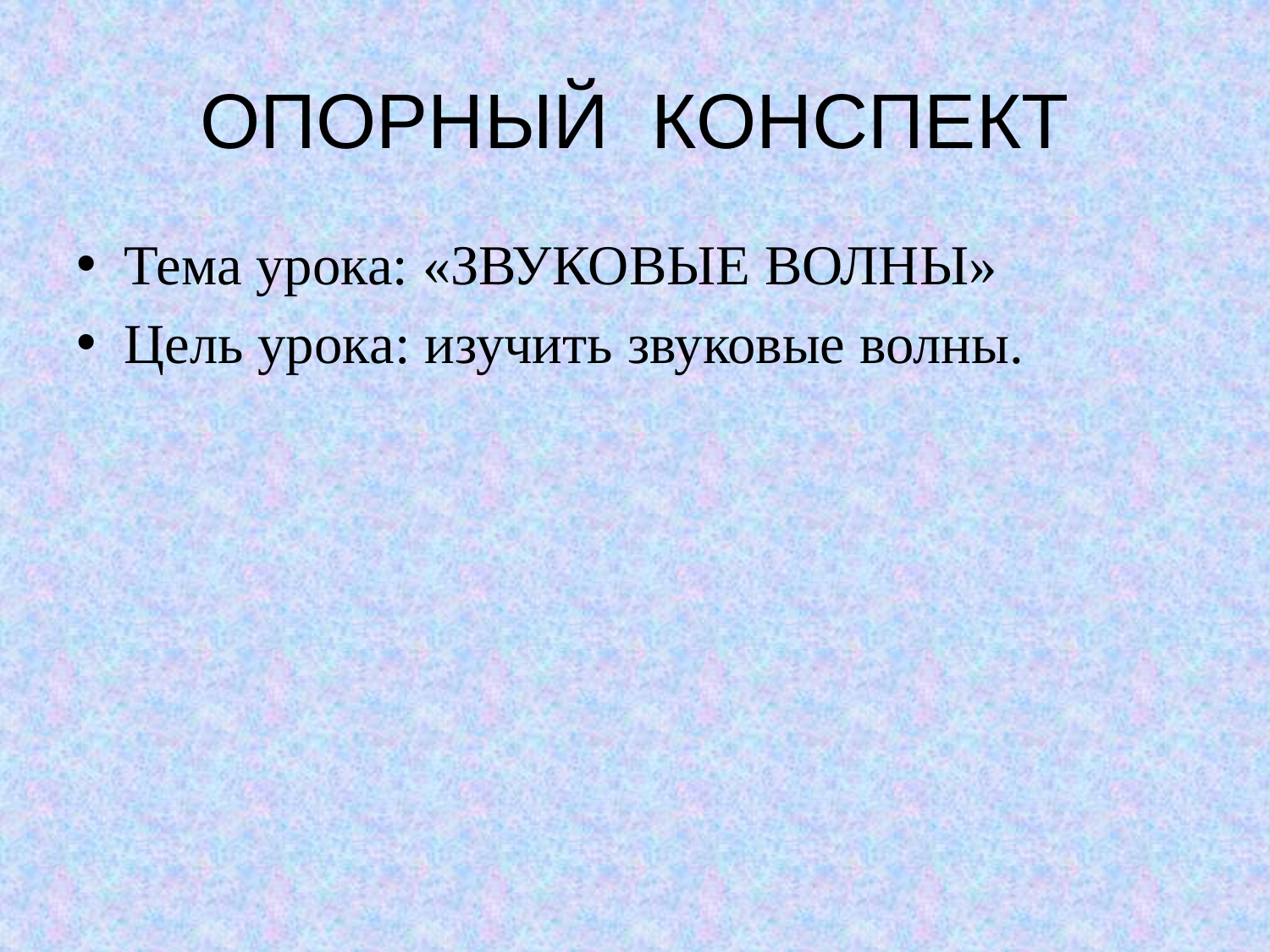

# ОПОРНЫЙ  КОНСПЕКТ
Тема урока: «ЗВУКОВЫЕ ВОЛНЫ»
Цель урока: изучить звуковые волны.